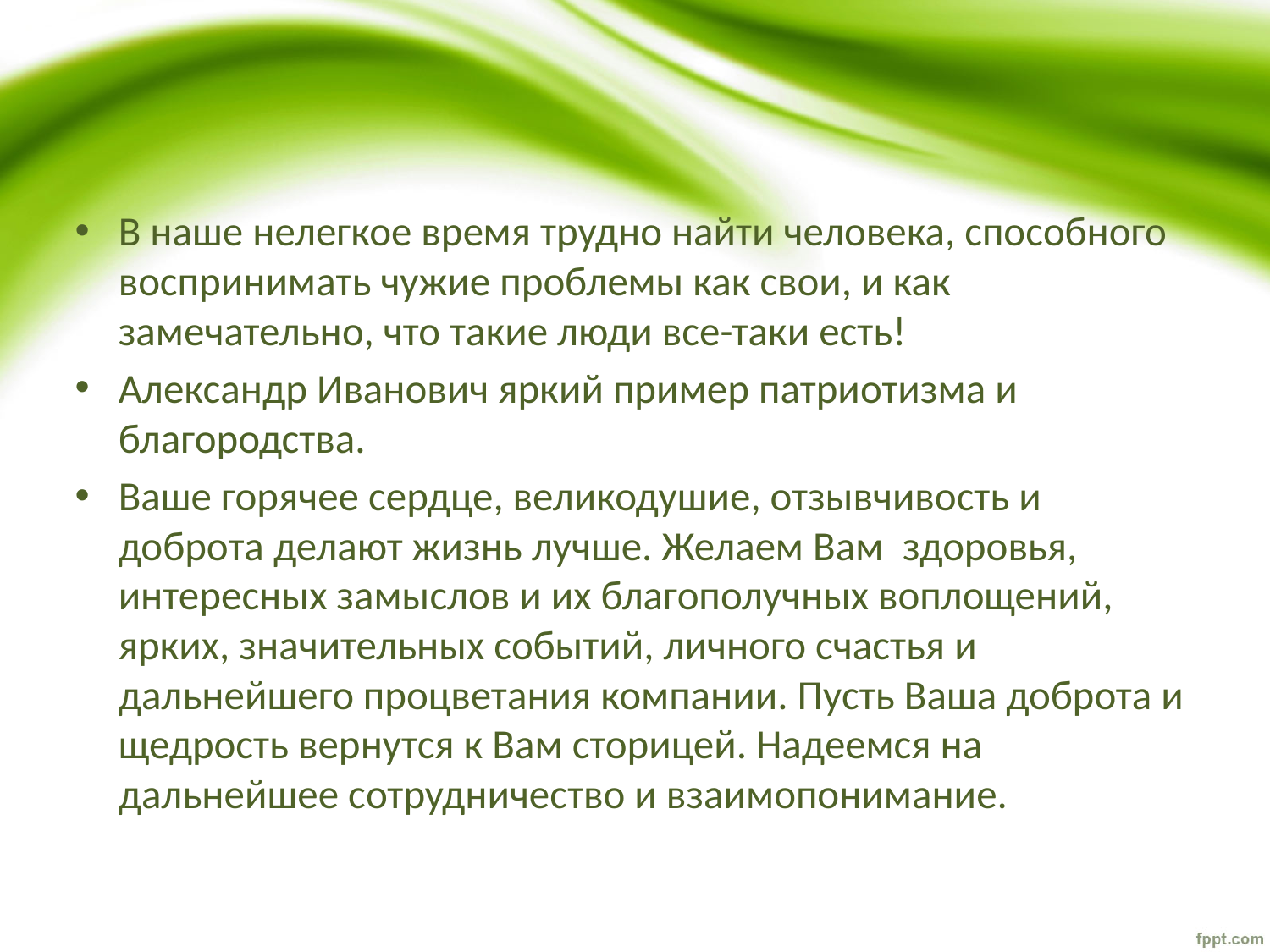

В наше нелегкое время трудно найти человека, способного воспринимать чужие проблемы как свои, и как замечательно, что такие люди все-таки есть!
Александр Иванович яркий пример патриотизма и благородства.
Ваше горячее сердце, великодушие, отзывчивость и доброта делают жизнь лучше. Желаем Вам  здоровья, интересных замыслов и их благополучных воплощений, ярких, значительных событий, личного счастья и дальнейшего процветания компании. Пусть Ваша доброта и щедрость вернутся к Вам сторицей. Надеемся на дальнейшее сотрудничество и взаимопонимание.